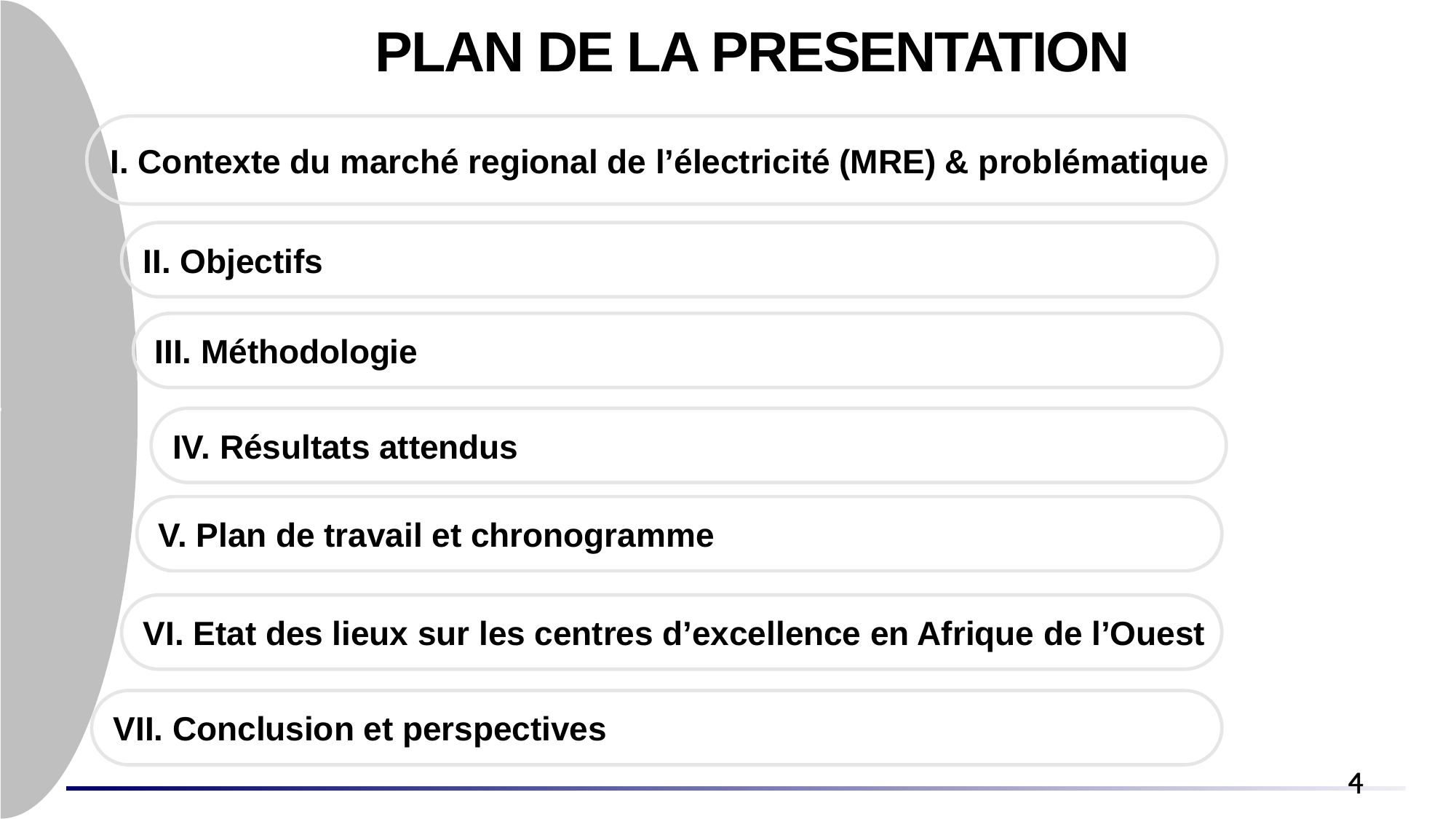

PLAN DE LA Presentation

I. Contexte du marché regional de l’électricité (MRE) & problématique

II. Objectifs

III. Méthodologie

IV. Résultats attendus
V. Plan de travail et chronogramme

VI. Etat des lieux sur les centres d’excellence en Afrique de l’Ouest

VII. Conclusion et perspectives
4